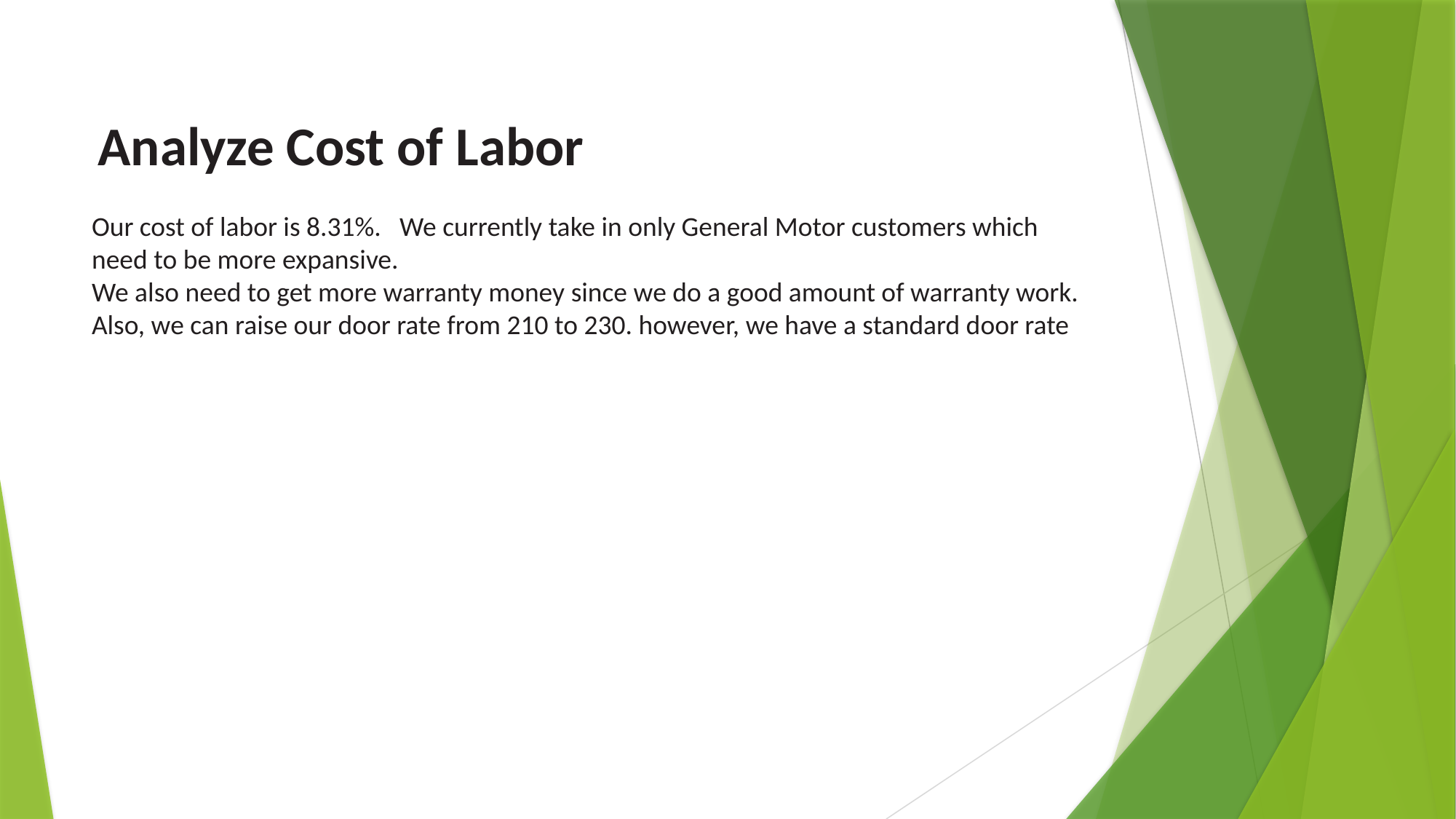

# Analyze Cost of Labor Our cost of labor is 8.31%.   We currently take in only General Motor customers which need to be more expansive. We also need to get more warranty money since we do a good amount of warranty work. Also, we can raise our door rate from 210 to 230. however, we have a standard door rate